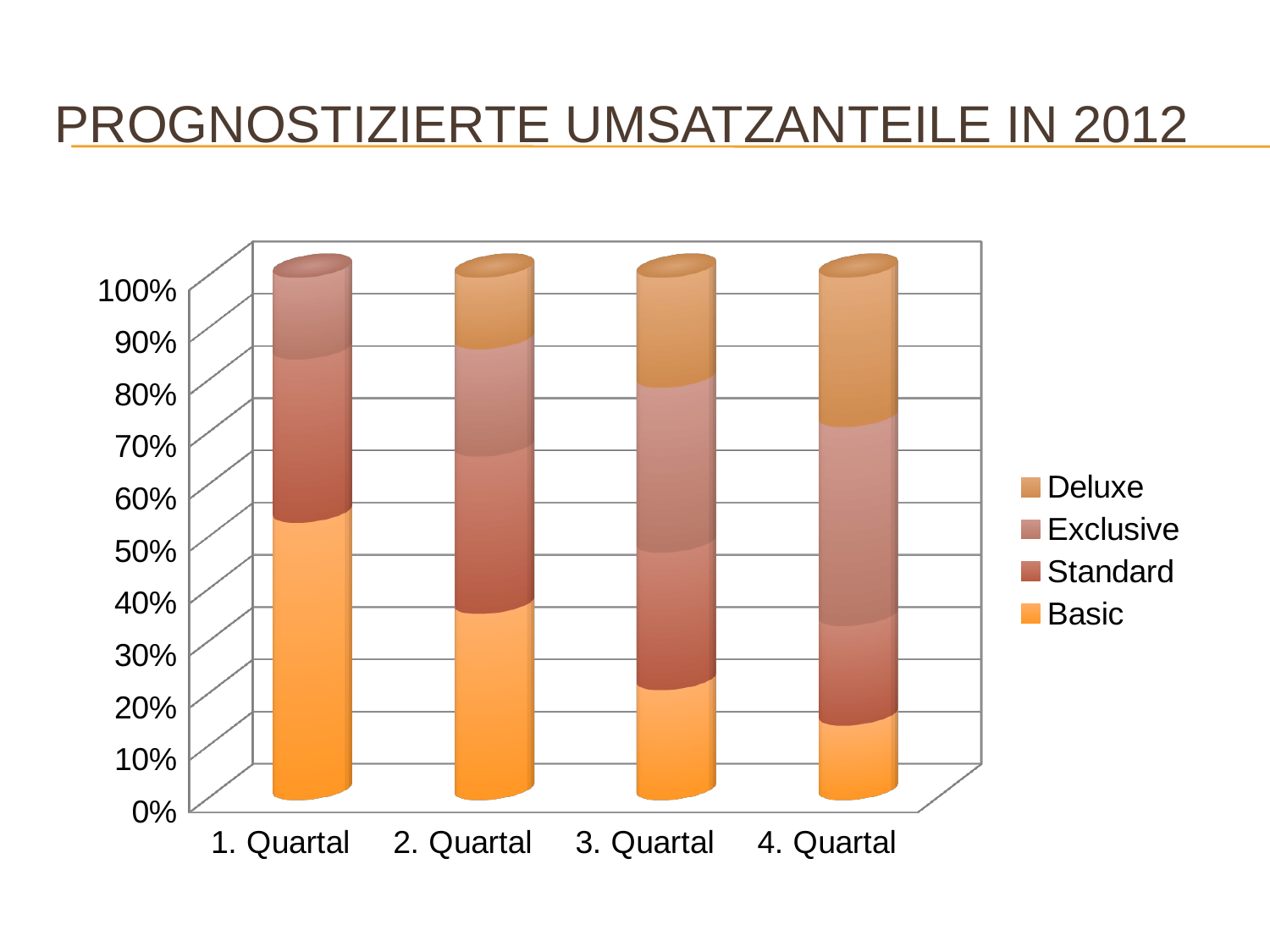

# Prognostizierte Umsatzanteile in 2012

[unsupported chart]